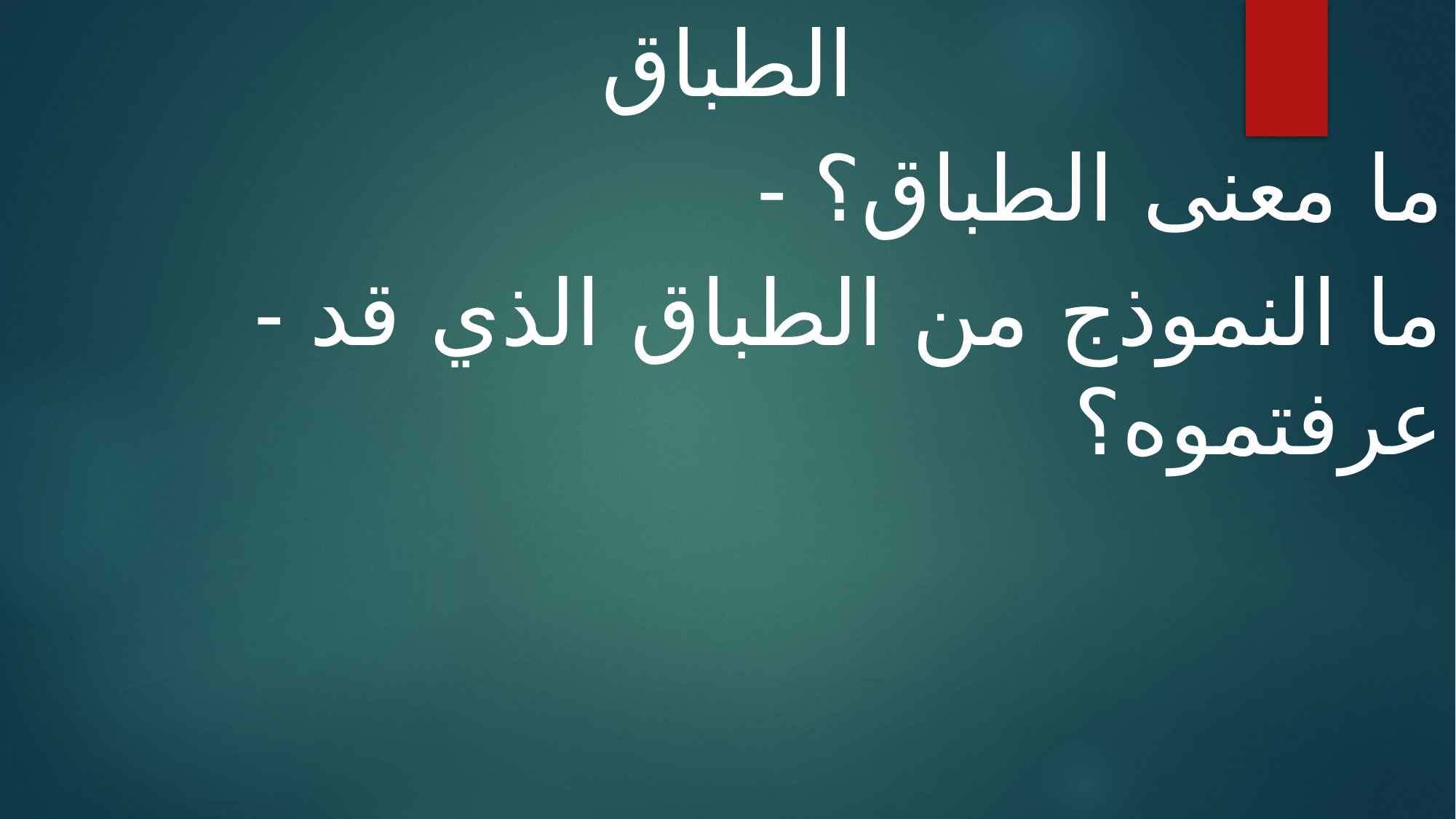

الطباق
- ما معنى الطباق؟
- ما النموذج من الطباق الذي قد عرفتموه؟